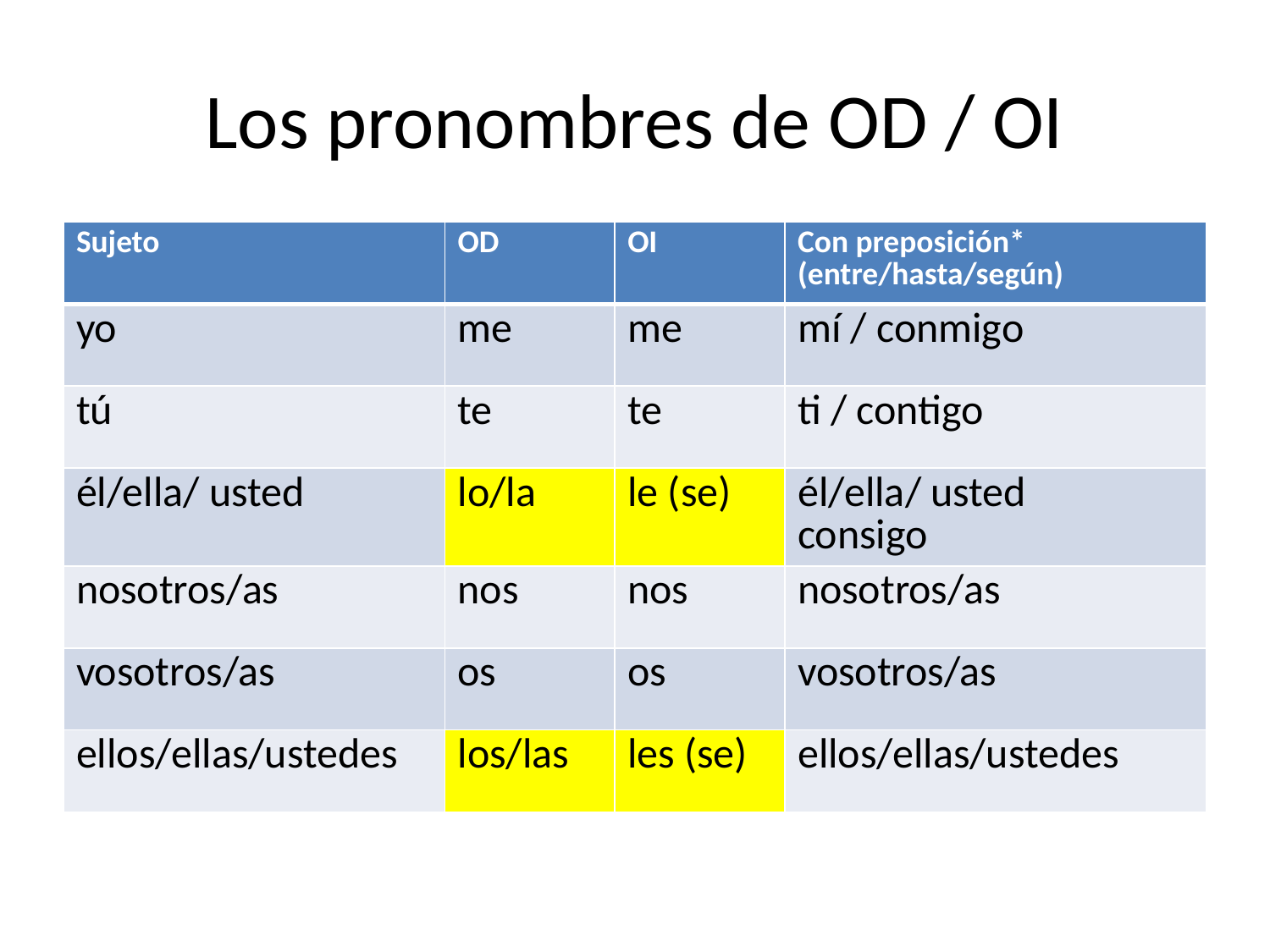

# Los pronombres de OD / OI
| Sujeto | OD | OI | Con preposición\* (entre/hasta/según) |
| --- | --- | --- | --- |
| yo | me | me | mí / conmigo |
| tú | te | te | ti / contigo |
| él/ella/ usted | lo/la | le (se) | él/ella/ usted consigo |
| nosotros/as | nos | nos | nosotros/as |
| vosotros/as | os | os | vosotros/as |
| ellos/ellas/ustedes | los/las | les (se) | ellos/ellas/ustedes |